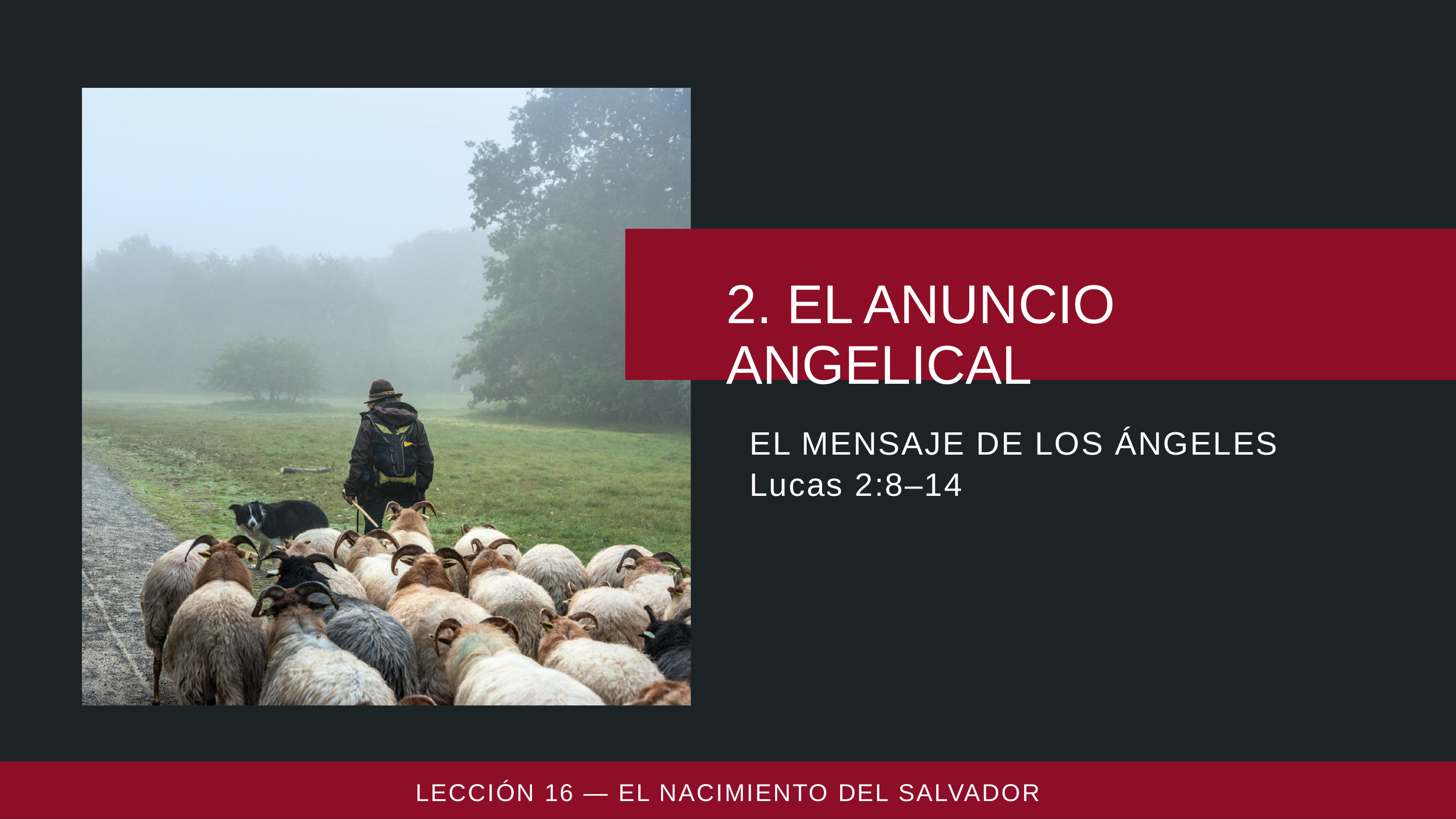

EL MENSAJE DE LOS ÁNGELES
Lucas 2:8–14